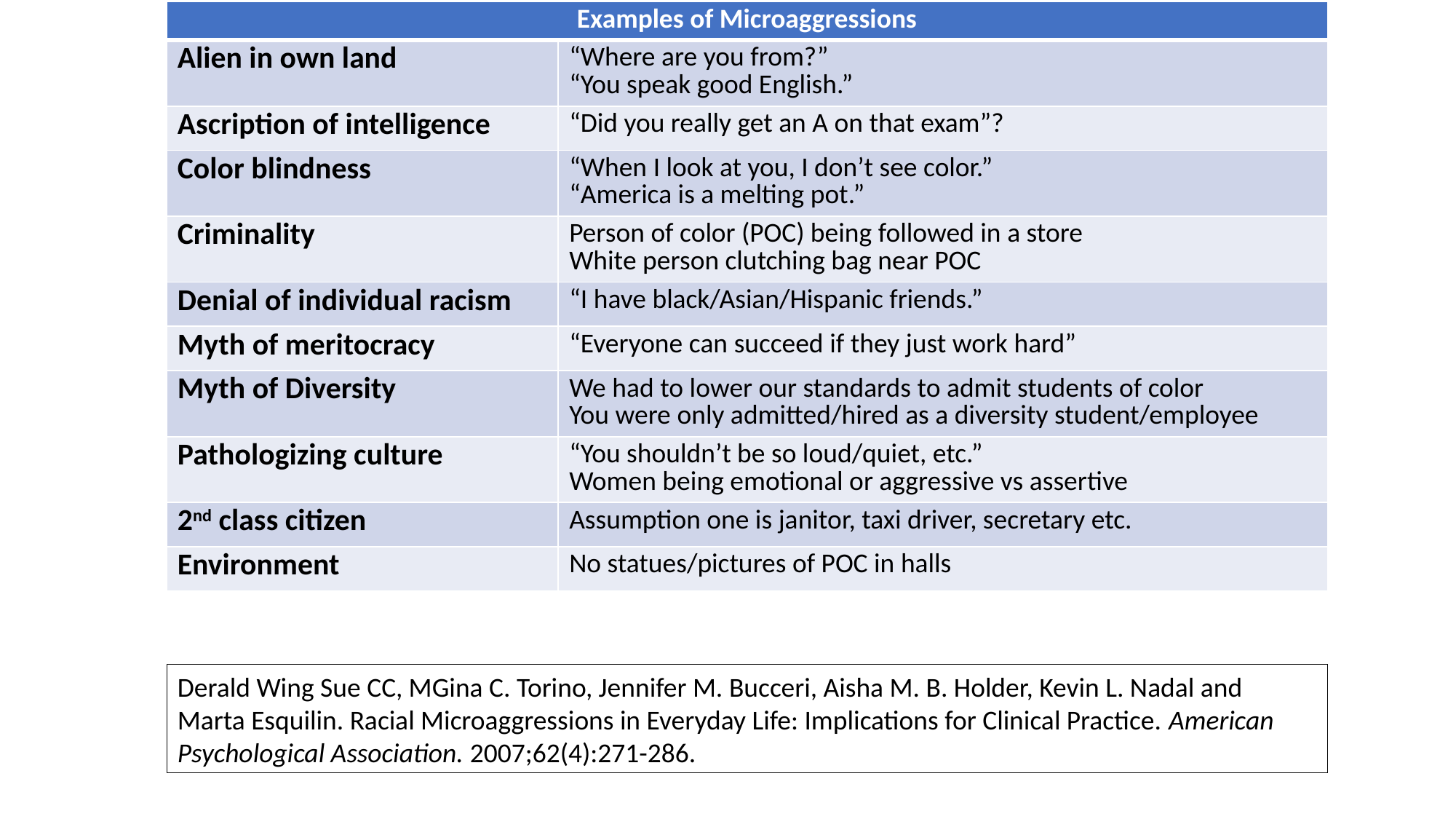

| Examples of Microaggressions |  |
| --- | --- |
| Alien in own land | “Where are you from?” “You speak good English.” |
| Ascription of intelligence | “Did you really get an A on that exam”? |
| Color blindness | “When I look at you, I don’t see color.” “America is a melting pot.” |
| Criminality | Person of color (POC) being followed in a store White person clutching bag near POC |
| Denial of individual racism | “I have black/Asian/Hispanic friends.” |
| Myth of meritocracy | “Everyone can succeed if they just work hard” |
| Myth of Diversity | We had to lower our standards to admit students of color You were only admitted/hired as a diversity student/employee |
| Pathologizing culture | “You shouldn’t be so loud/quiet, etc.” Women being emotional or aggressive vs assertive |
| 2nd class citizen | Assumption one is janitor, taxi driver, secretary etc. |
| Environment | No statues/pictures of POC in halls |
# Microaggressions
Derald Wing Sue CC, MGina C. Torino, Jennifer M. Bucceri, Aisha M. B. Holder, Kevin L. Nadal and Marta Esquilin. Racial Microaggressions in Everyday Life: Implications for Clinical Practice. American Psychological Association. 2007;62(4):271-286.